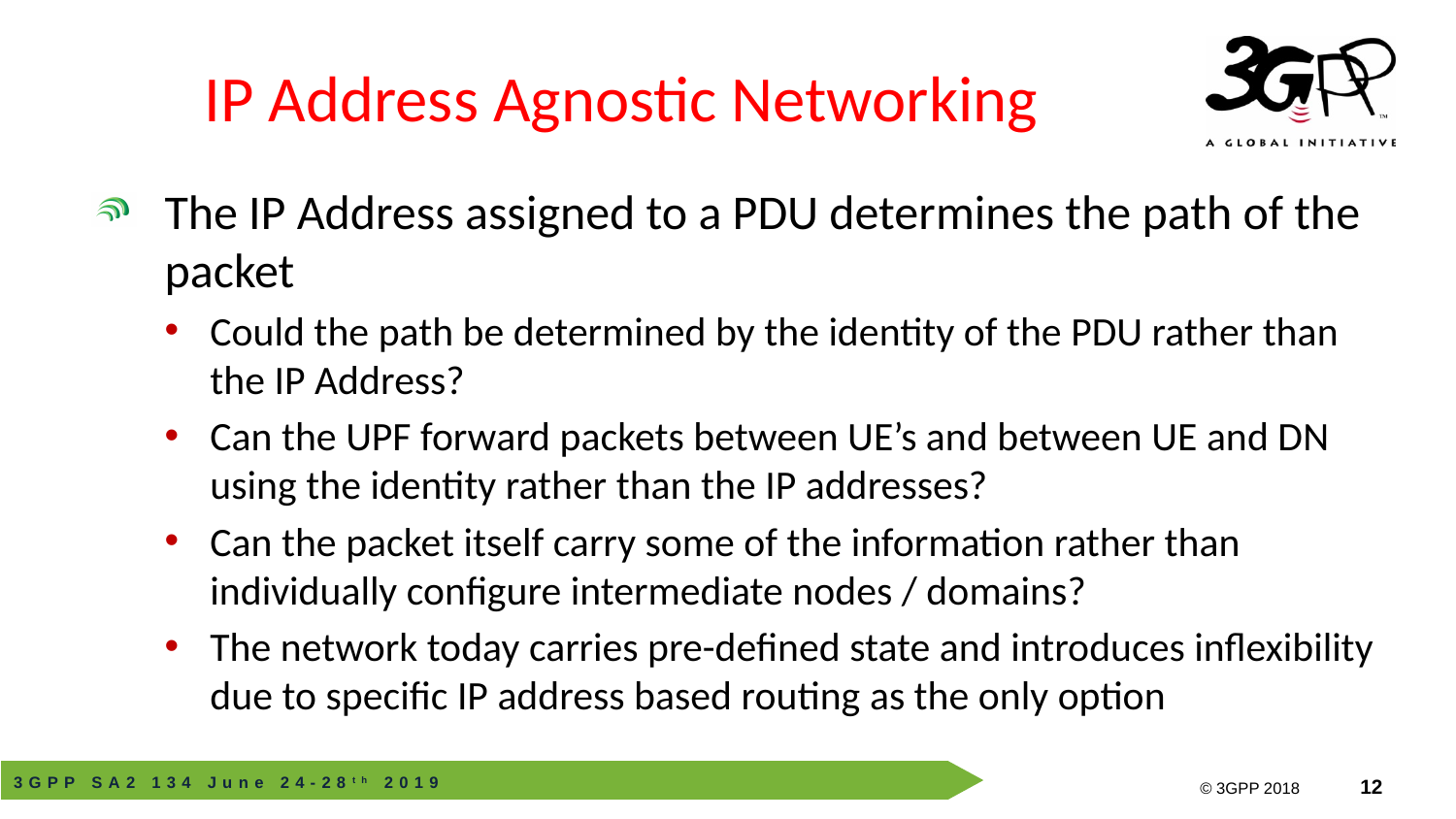

# IP Address Agnostic Networking
The IP Address assigned to a PDU determines the path of the packet
Could the path be determined by the identity of the PDU rather than the IP Address?
Can the UPF forward packets between UE’s and between UE and DN using the identity rather than the IP addresses?
Can the packet itself carry some of the information rather than individually configure intermediate nodes / domains?
The network today carries pre-defined state and introduces inflexibility due to specific IP address based routing as the only option